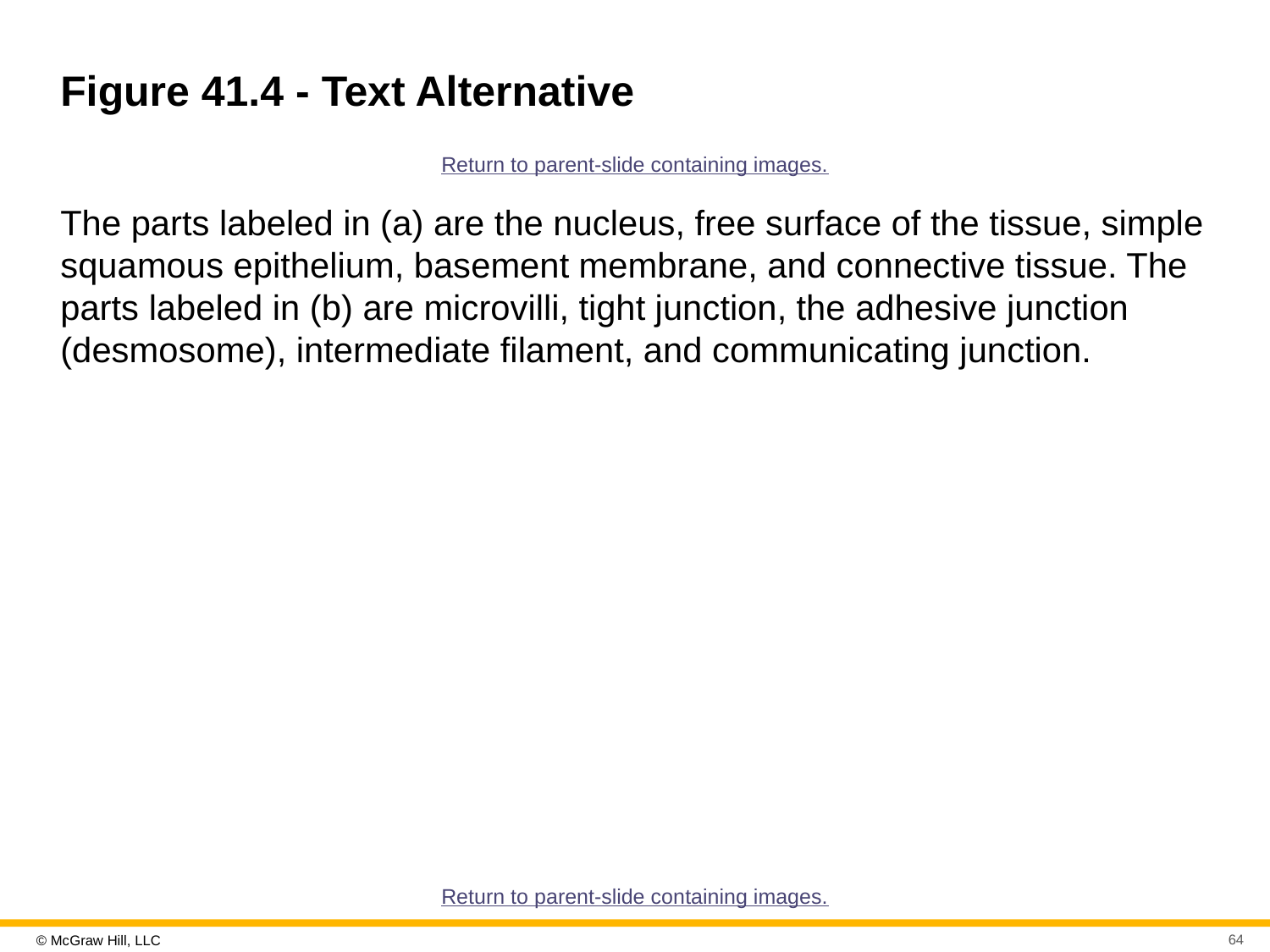

# Figure 41.4 - Text Alternative
Return to parent-slide containing images.
The parts labeled in (a) are the nucleus, free surface of the tissue, simple squamous epithelium, basement membrane, and connective tissue. The parts labeled in (b) are microvilli, tight junction, the adhesive junction (desmosome), intermediate filament, and communicating junction.
Return to parent-slide containing images.
64